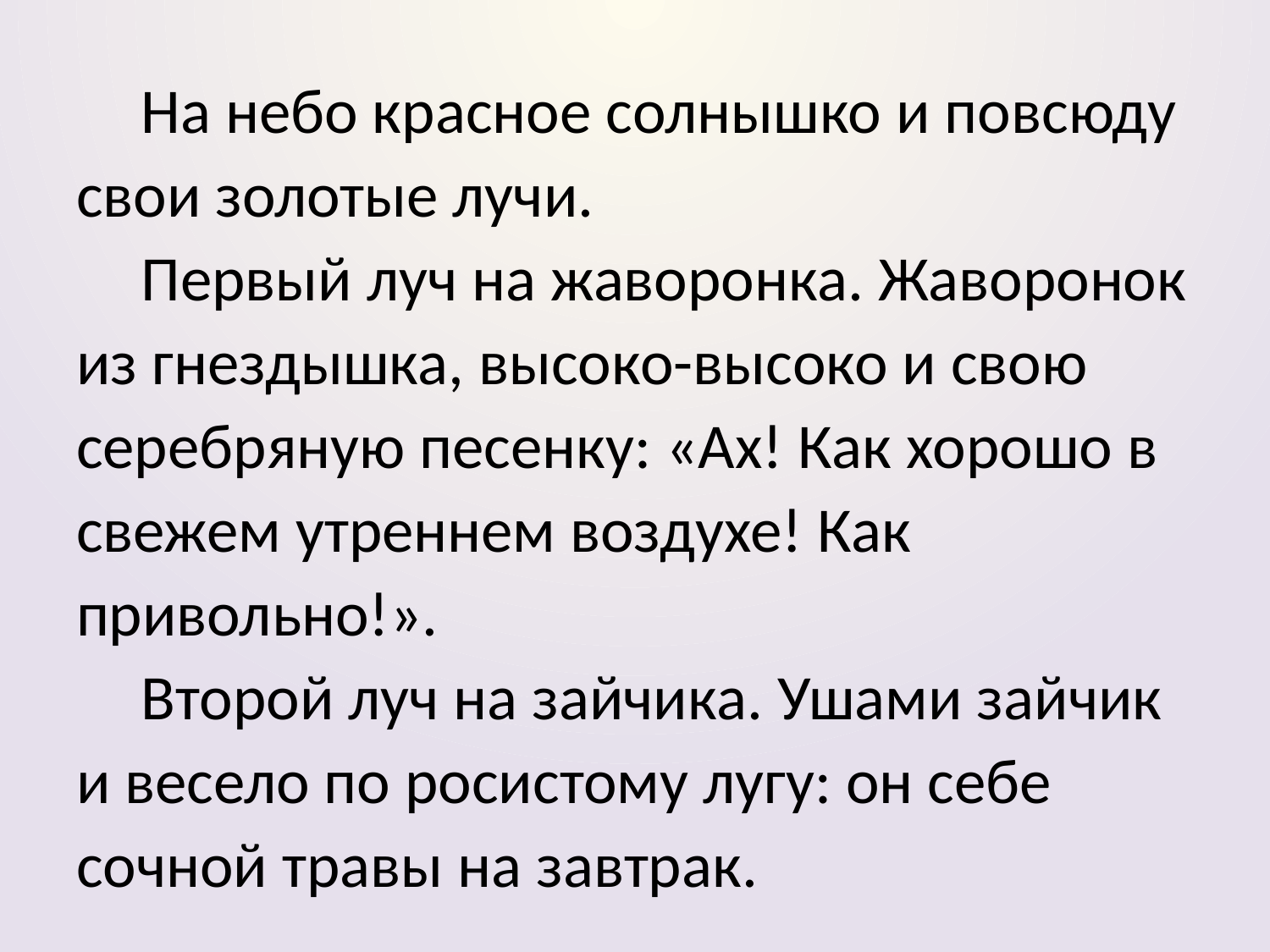

На небо красное солнышко и повсюду свои золотые лучи.
Первый луч на жаворонка. Жаворонок из гнездышка, высоко-высоко и свою серебряную песенку: «Ах! Как хорошо в свежем утреннем воздухе! Как привольно!».
Второй луч на зайчика. Ушами зайчик и весело по росистому лугу: он себе сочной травы на завтрак.